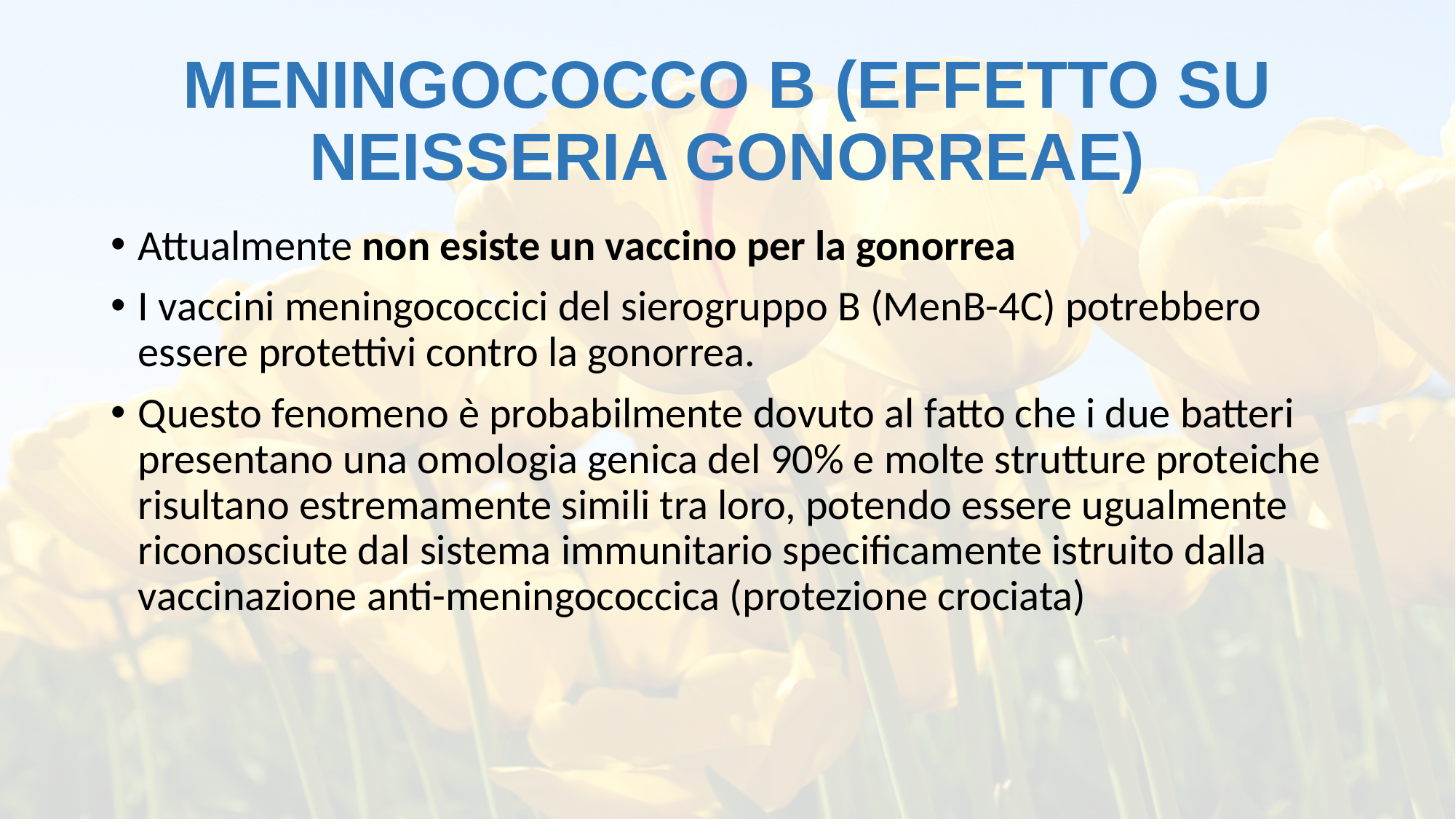

# MENINGOCOCCO B (EFFETTO SU NEISSERIA GONORREAE)
Attualmente non esiste un vaccino per la gonorrea
I vaccini meningococcici del sierogruppo B (MenB-4C) potrebbero essere protettivi contro la gonorrea.
Questo fenomeno è probabilmente dovuto al fatto che i due batteri presentano una omologia genica del 90% e molte strutture proteiche risultano estremamente simili tra loro, potendo essere ugualmente riconosciute dal sistema immunitario specificamente istruito dalla vaccinazione anti-meningococcica (protezione crociata)